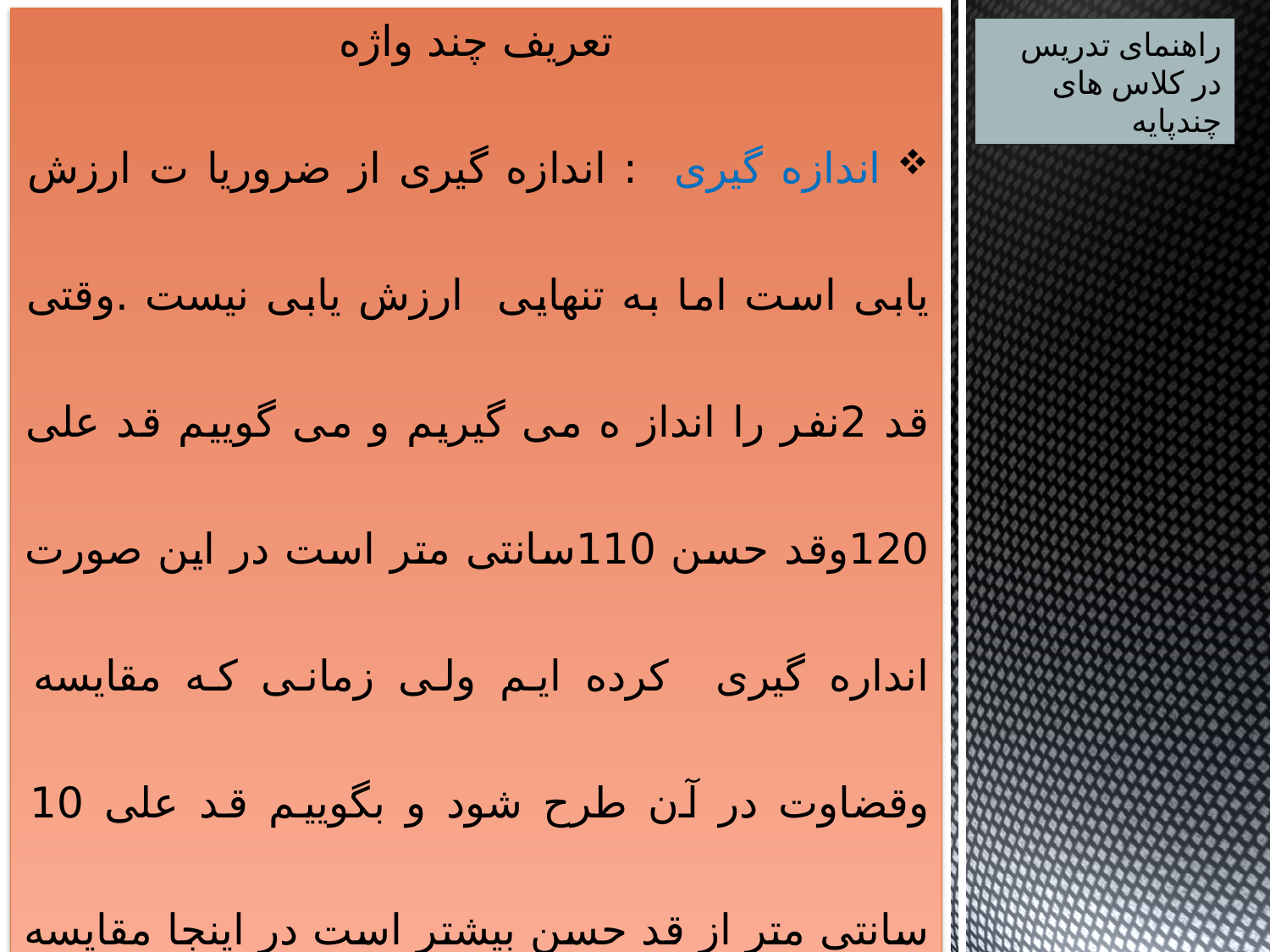

تعریف چند واژه
 اندازه گیری  : اندازه گیری از ضروریا ت ارزش یابی است اما به تنهایی  ارزش یابی نیست .وقتی قد 2نفر را انداز ه می گیریم و می گوییم قد علی 120وقد حسن 110سانتی متر است در این صورت انداره گیری  کرده ایم ولی زمانی که مقایسه وقضاوت در آن طرح شود و بگوییم قد علی 10 سانتی متر از قد حسن بیشتر است در اینجا مقایسه صورت گرفته است که به آن ارزش یابی می گوییم .
راهنمای تدریس در کلاس های چندپایه